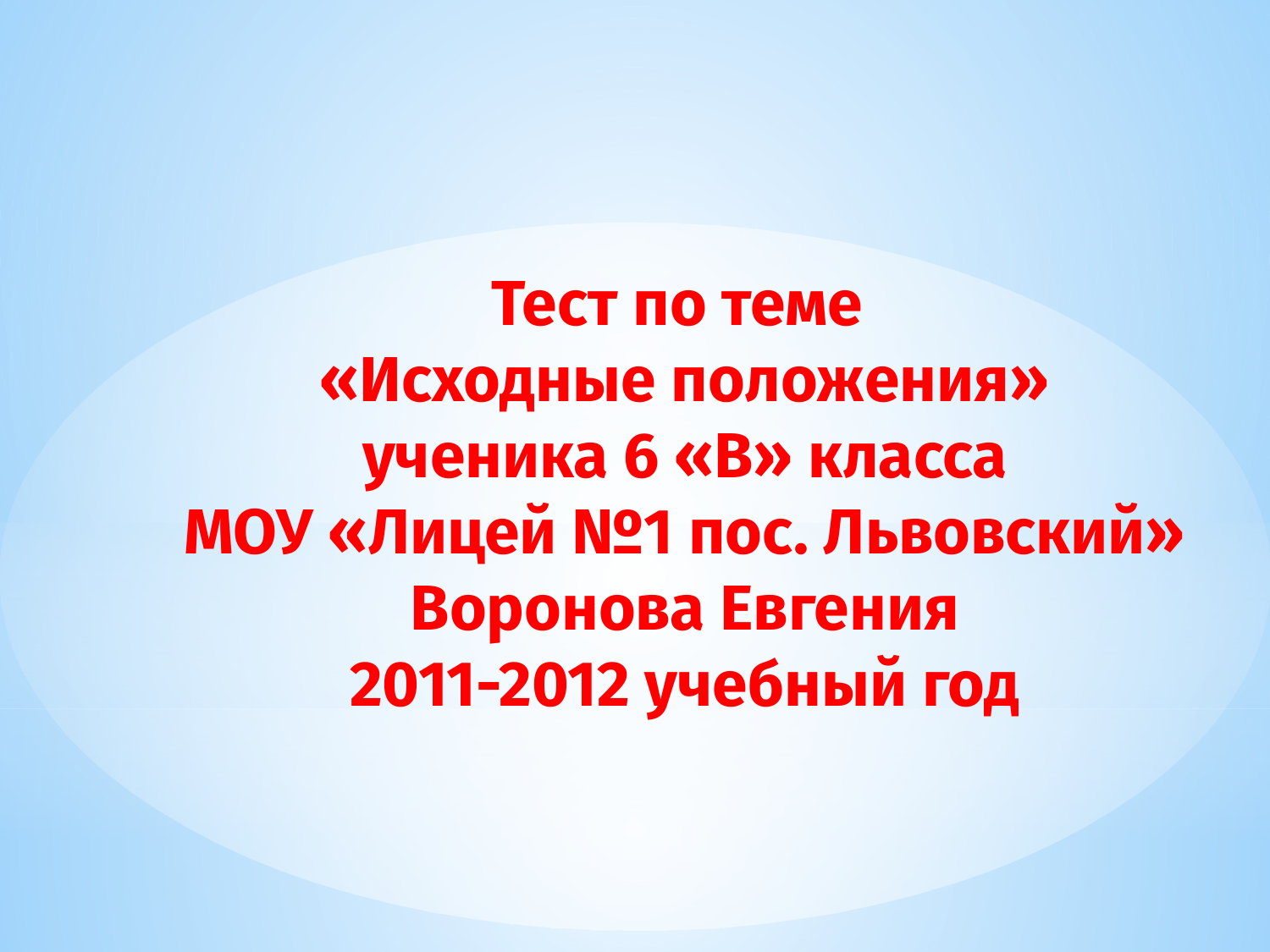

Тест по теме
«Исходные положения»
ученика 6 «В» класса
МОУ «Лицей №1 пос. Львовский»
Воронова Евгения
2011-2012 учебный год